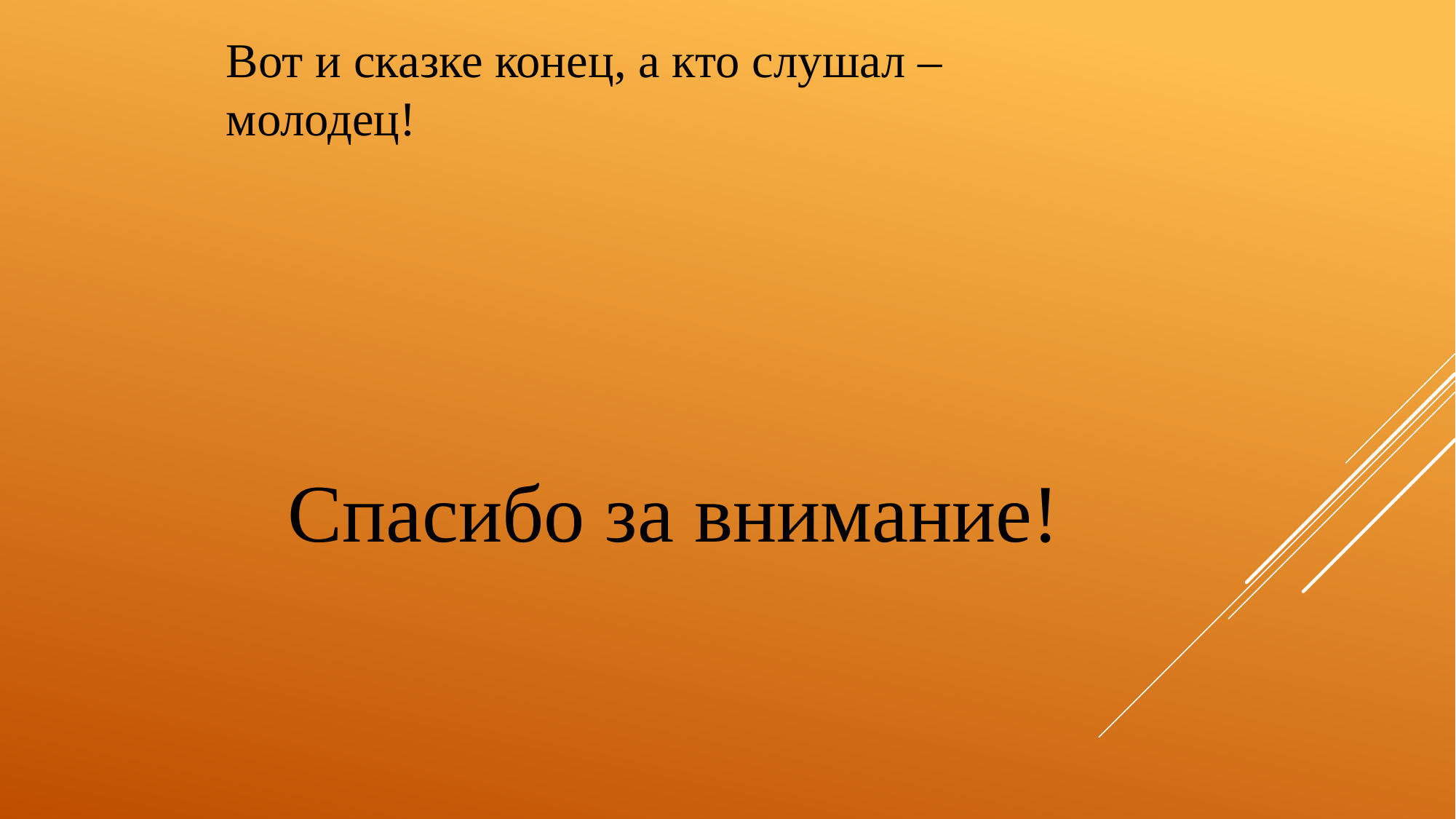

# Вот и сказке конец, а кто слушал – молодец!
Спасибо за внимание!